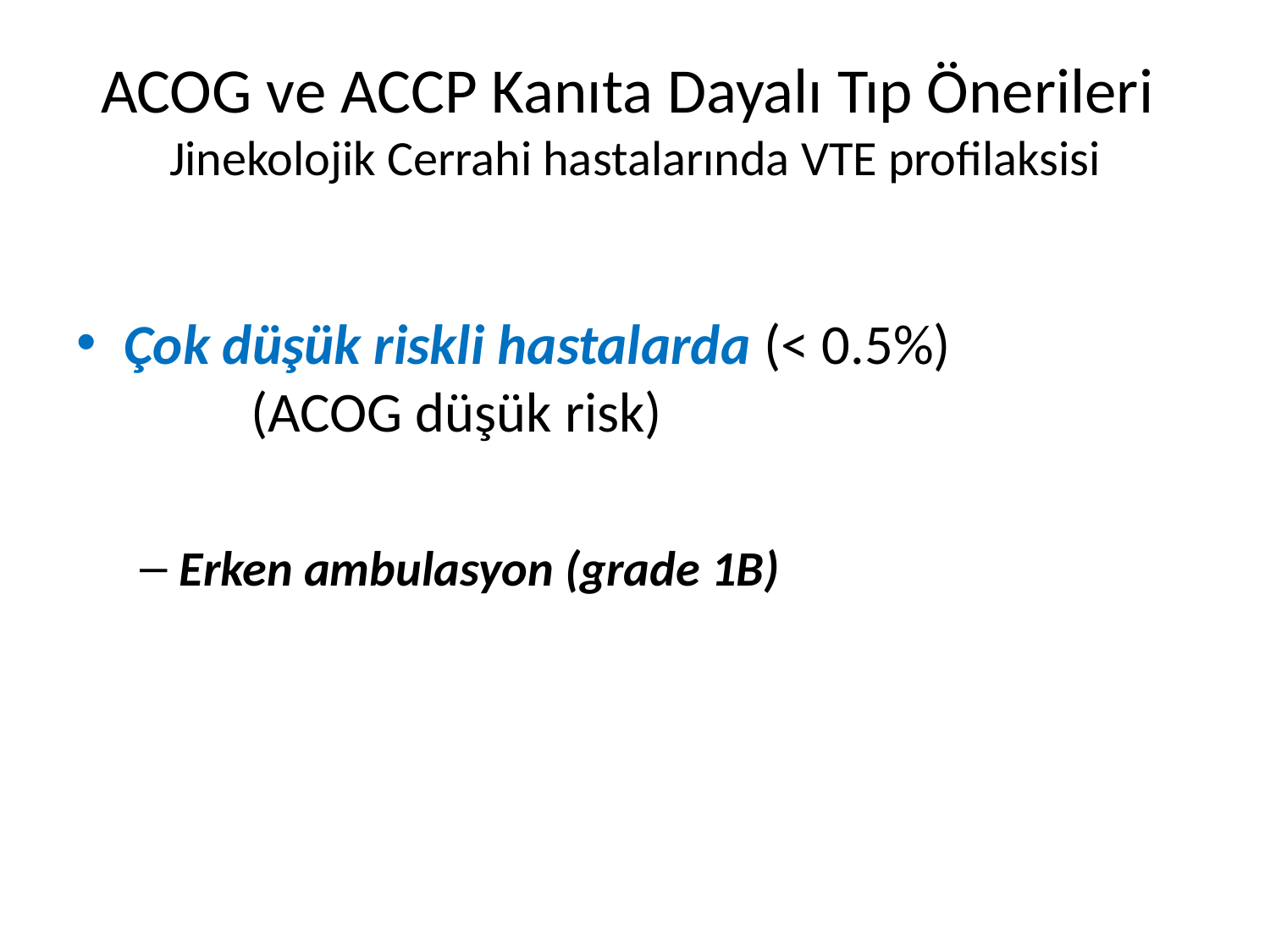

# ACOG ve ACCP Kanıta Dayalı Tıp Önerileri Jinekolojik Cerrahi hastalarında VTE profilaksisi

Çok düşük riskli hastalarda (< 0.5%) 			(ACOG düşük risk)

Erken ambulasyon (grade 1B)